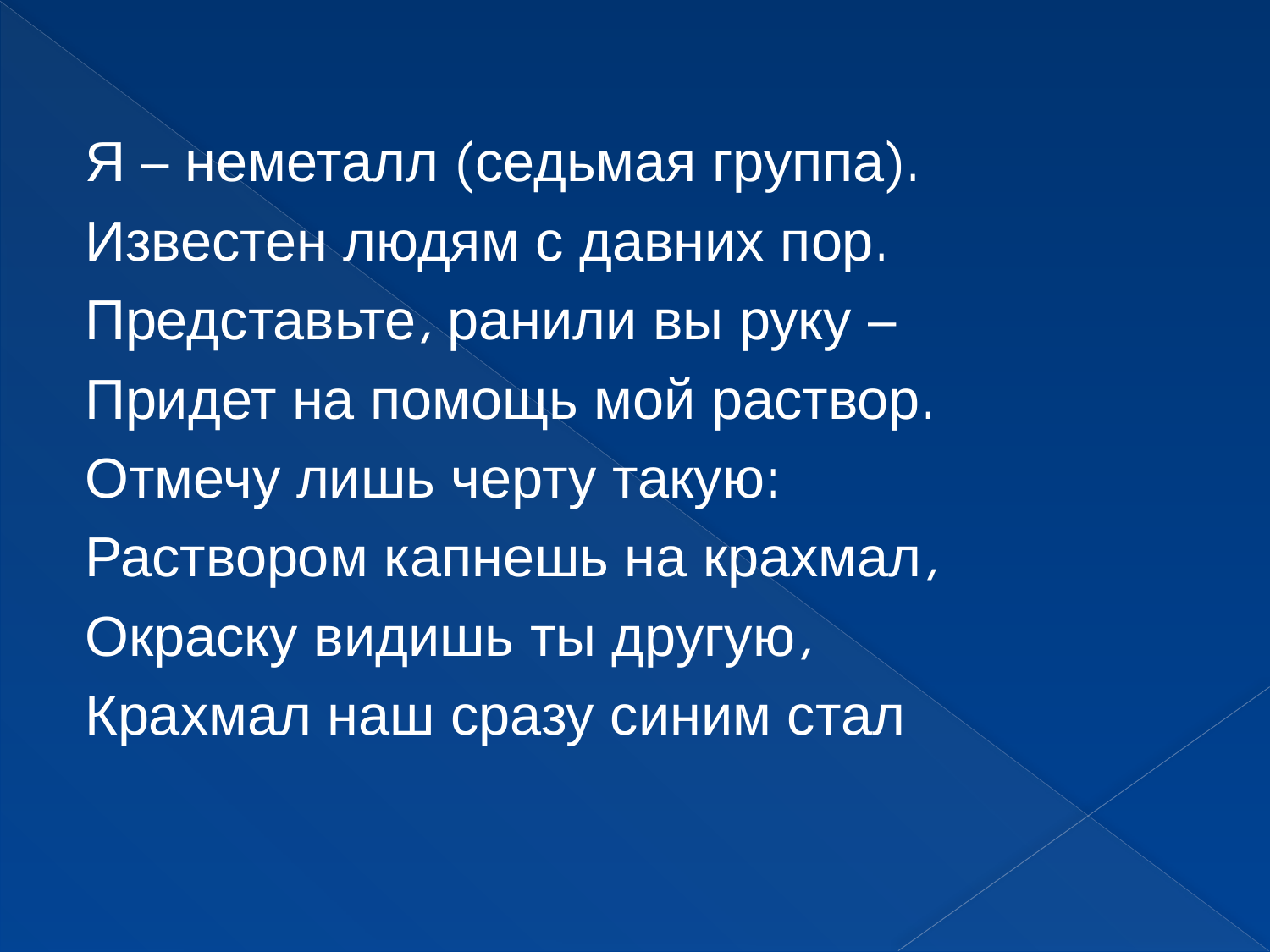

Я – неметалл (седьмая группа).
Известен людям с давних пор.
Представьте, ранили вы руку –
Придет на помощь мой раствор.
Отмечу лишь черту такую:
Раствором капнешь на крахмал,
Окраску видишь ты другую,
Крахмал наш сразу синим стал